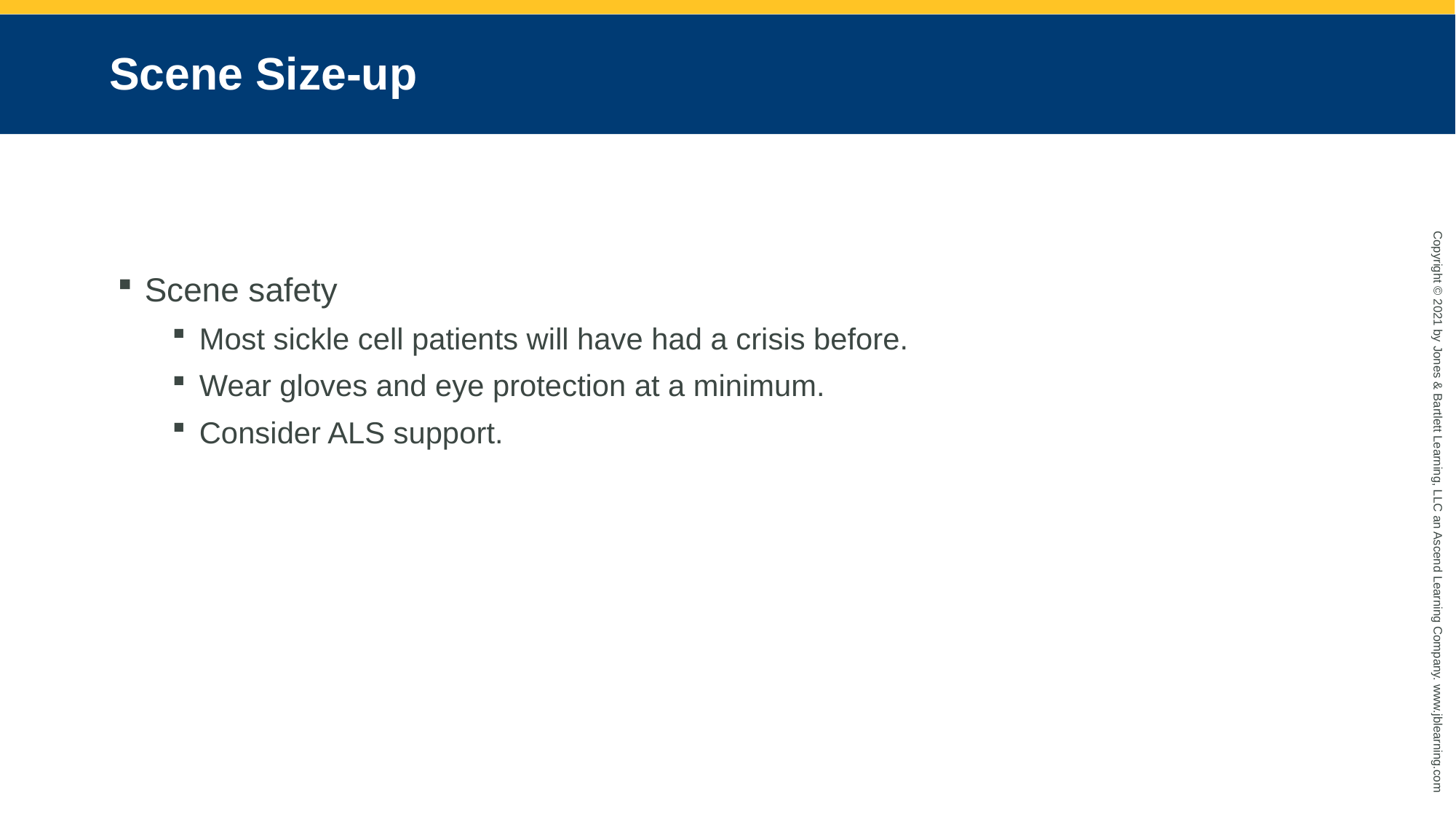

# Scene Size-up
Scene safety
Most sickle cell patients will have had a crisis before.
Wear gloves and eye protection at a minimum.
Consider ALS support.